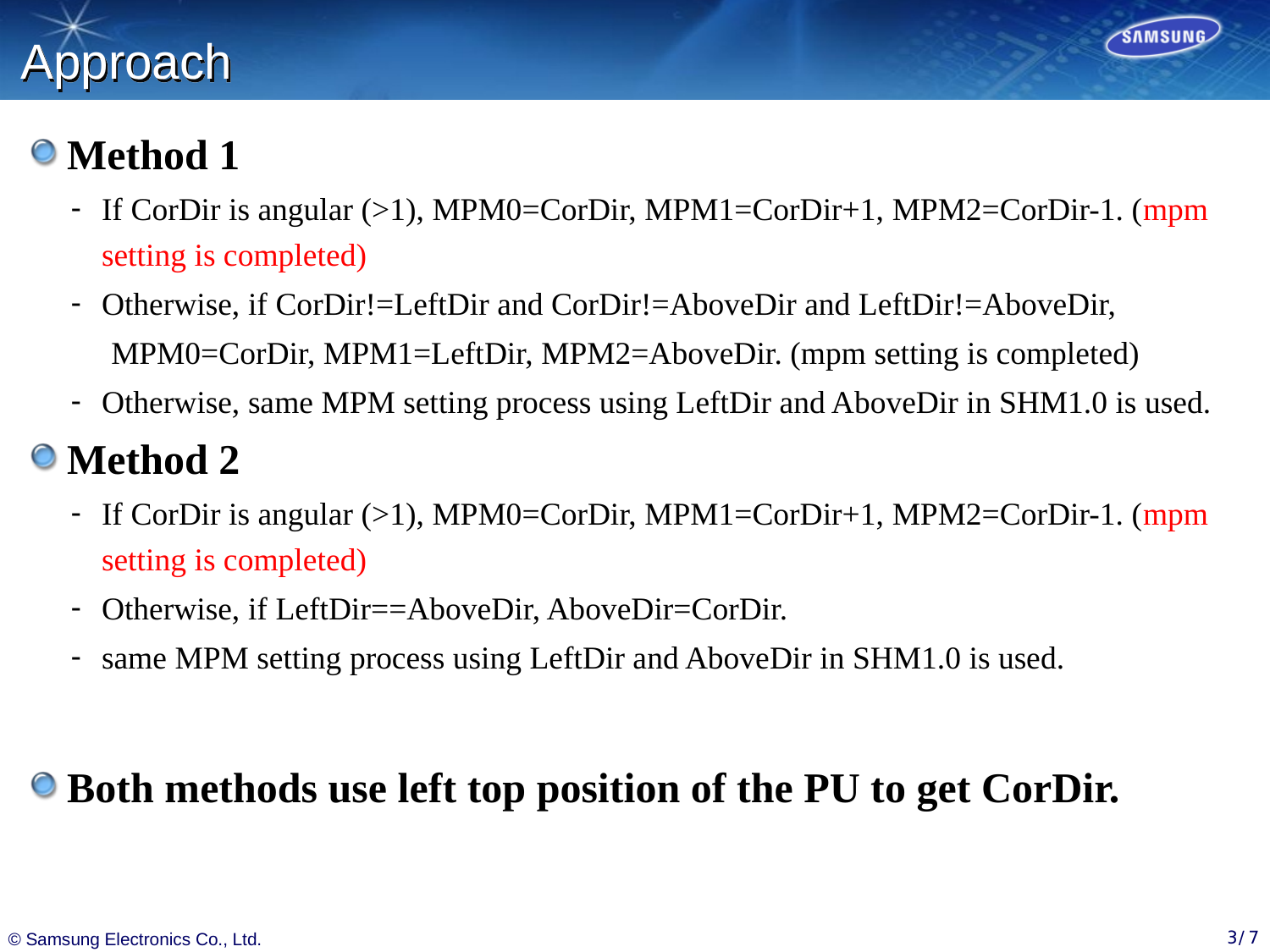

# Approach
Method 1
If CorDir is angular (>1), MPM0=CorDir, MPM1=CorDir+1, MPM2=CorDir-1. (mpm setting is completed)
Otherwise, if CorDir!=LeftDir and CorDir!=AboveDir and LeftDir!=AboveDir,
     MPM0=CorDir, MPM1=LeftDir, MPM2=AboveDir. (mpm setting is completed)
Otherwise, same MPM setting process using LeftDir and AboveDir in SHM1.0 is used.
Method 2
If CorDir is angular (>1), MPM0=CorDir, MPM1=CorDir+1, MPM2=CorDir-1. (mpm setting is completed)
Otherwise, if LeftDir==AboveDir, AboveDir=CorDir.
same MPM setting process using LeftDir and AboveDir in SHM1.0 is used.

Both methods use left top position of the PU to get CorDir.